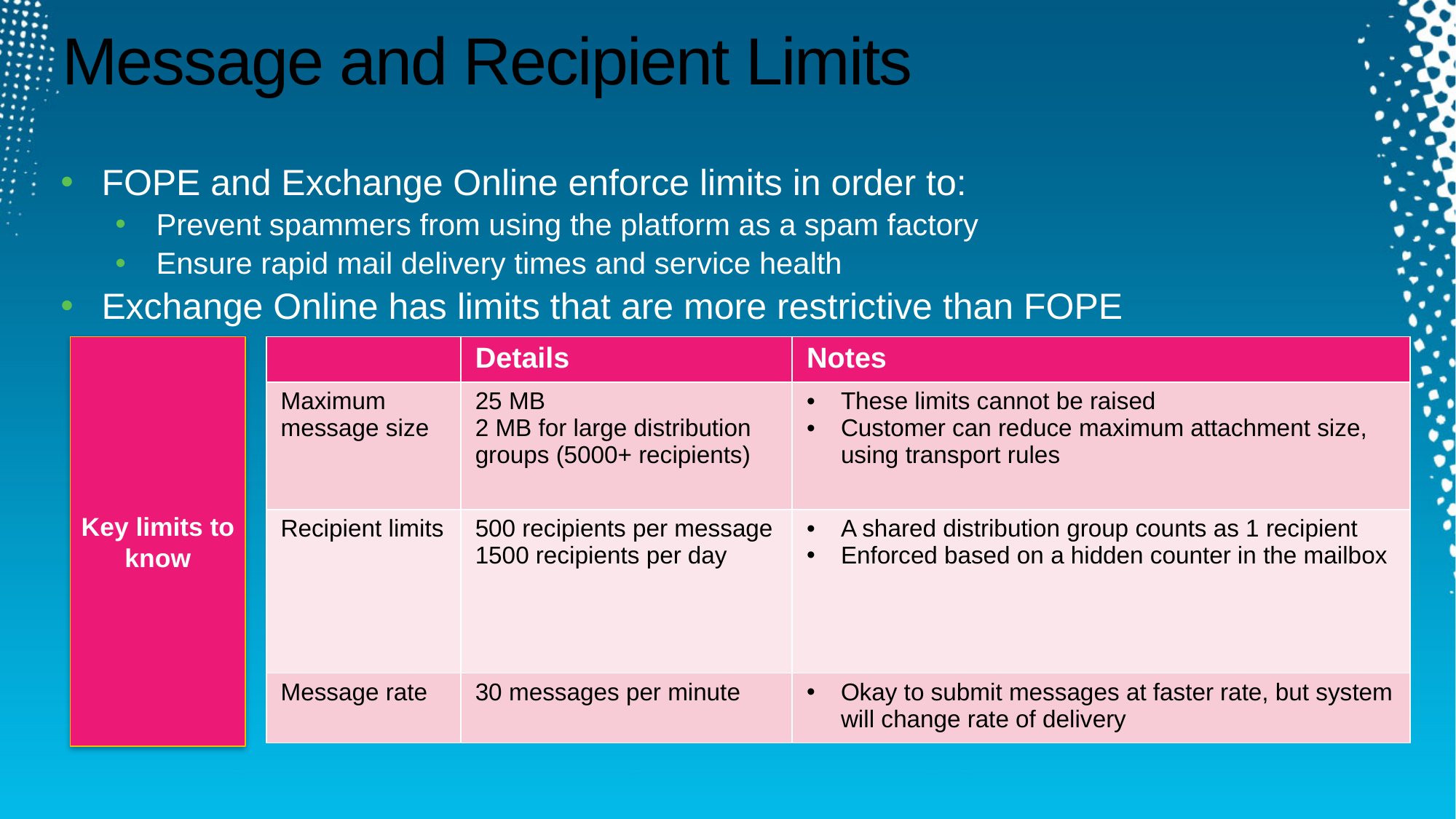

# Message and Recipient Limits
FOPE and Exchange Online enforce limits in order to:
Prevent spammers from using the platform as a spam factory
Ensure rapid mail delivery times and service health
Exchange Online has limits that are more restrictive than FOPE
Key limits to know
|  | Details | Notes |
| --- | --- | --- |
| Maximum message size | 25 MB 2 MB for large distribution groups (5000+ recipients) | These limits cannot be raised Customer can reduce maximum attachment size, using transport rules |
| Recipient limits | 500 recipients per message 1500 recipients per day | A shared distribution group counts as 1 recipient Enforced based on a hidden counter in the mailbox |
| Message rate | 30 messages per minute | Okay to submit messages at faster rate, but system will change rate of delivery |